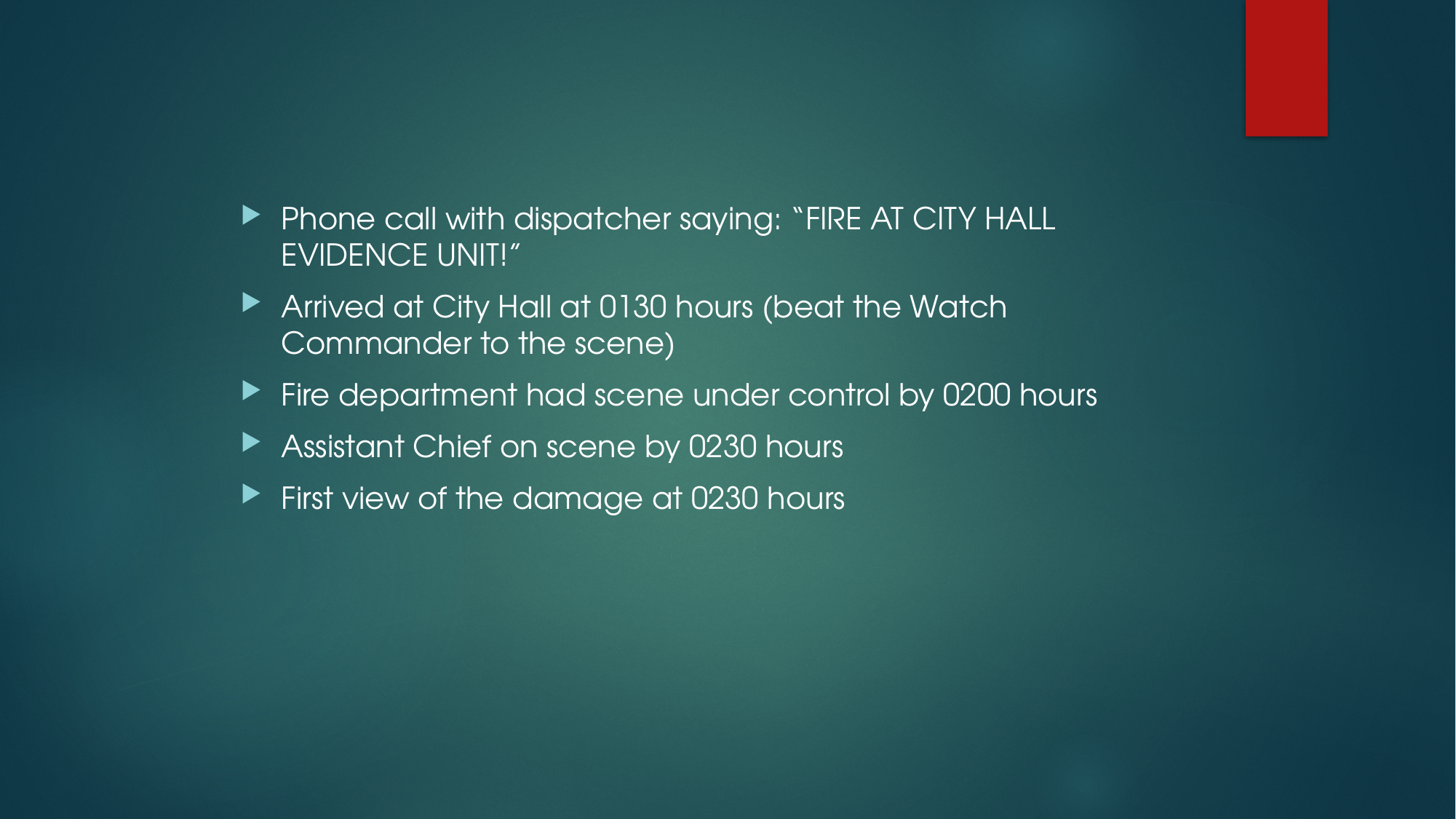

Phone call with dispatcher saying: “FIRE AT CITY HALL EVIDENCE UNIT!”
Arrived at City Hall at 0130 hours (beat the Watch Commander to the scene)
Fire department had scene under control by 0200 hours
Assistant Chief on scene by 0230 hours
First view of the damage at 0230 hours